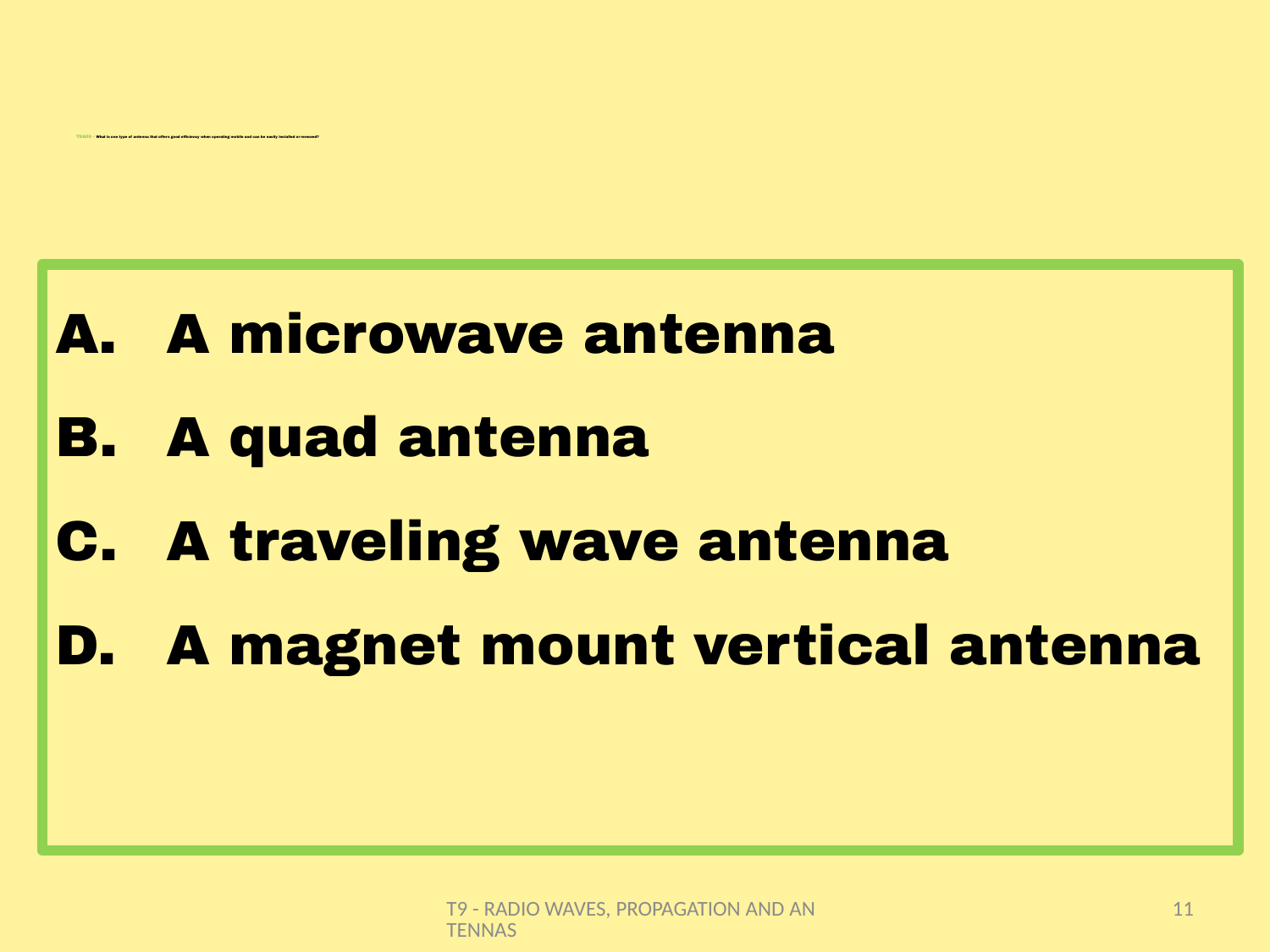

# T9A09 - What is one type of antenna that offers good efficiency when operating mobile and can be easily installed or removed?

A microwave antenna

A quad antenna

A traveling wave antenna

A magnet mount vertical antenna
T9 - RADIO WAVES, PROPAGATION AND ANTENNAS
11